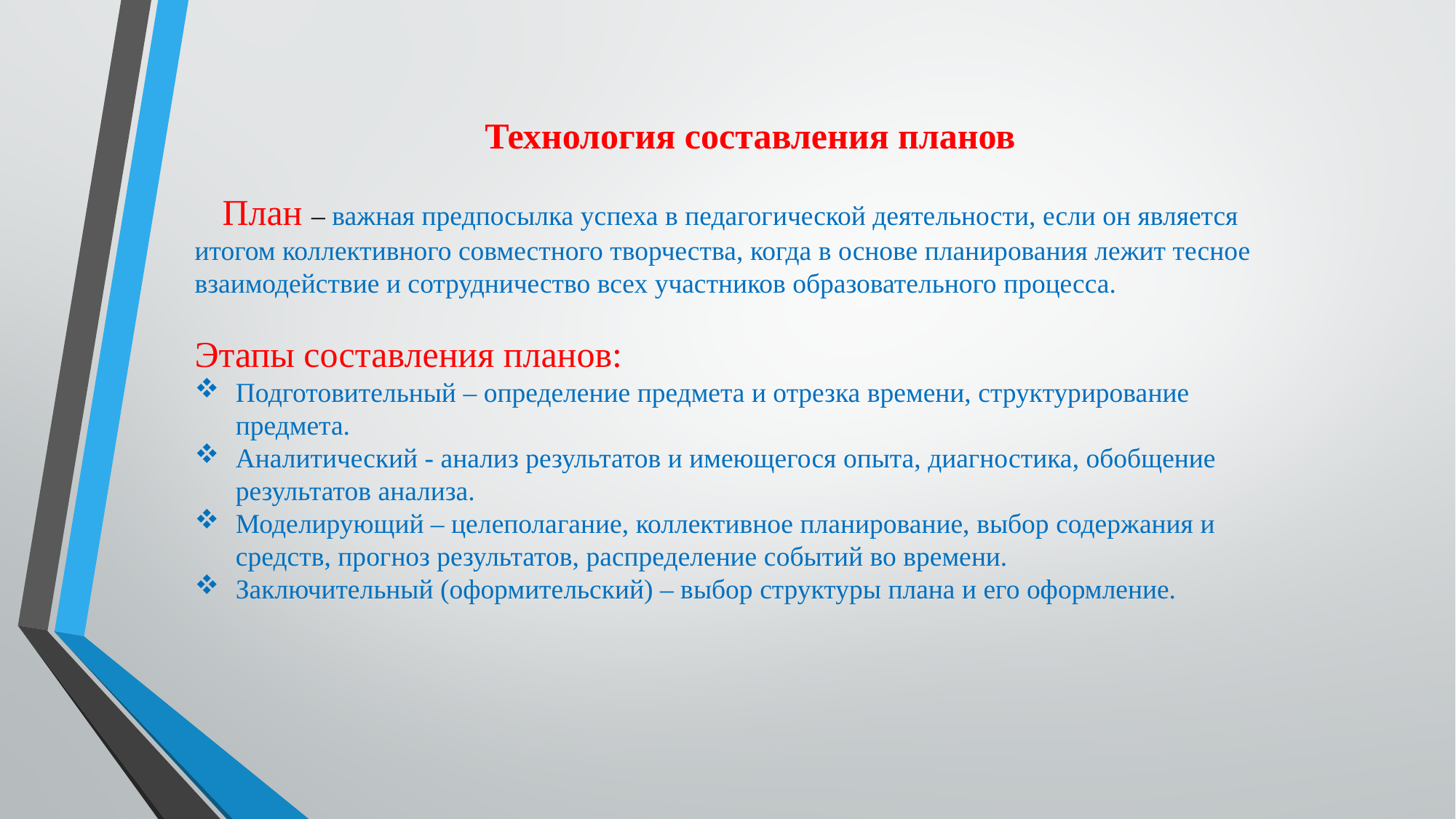

Технология составления планов

    План – важная предпосылка успеха в педагогической деятельности, если он является итогом коллективного совместного творчества, когда в основе планирования лежит тесное взаимодействие и сотрудничество всех участников образовательного процесса.

Этапы составления планов:
Подготовительный – определение предмета и отрезка времени, структурирование предмета.
Аналитический - анализ результатов и имеющегося опыта, диагностика, обобщение результатов анализа.
Моделирующий – целеполагание, коллективное планирование, выбор содержания и средств, прогноз результатов, распределение событий во времени.
Заключительный (оформительский) – выбор структуры плана и его оформление.